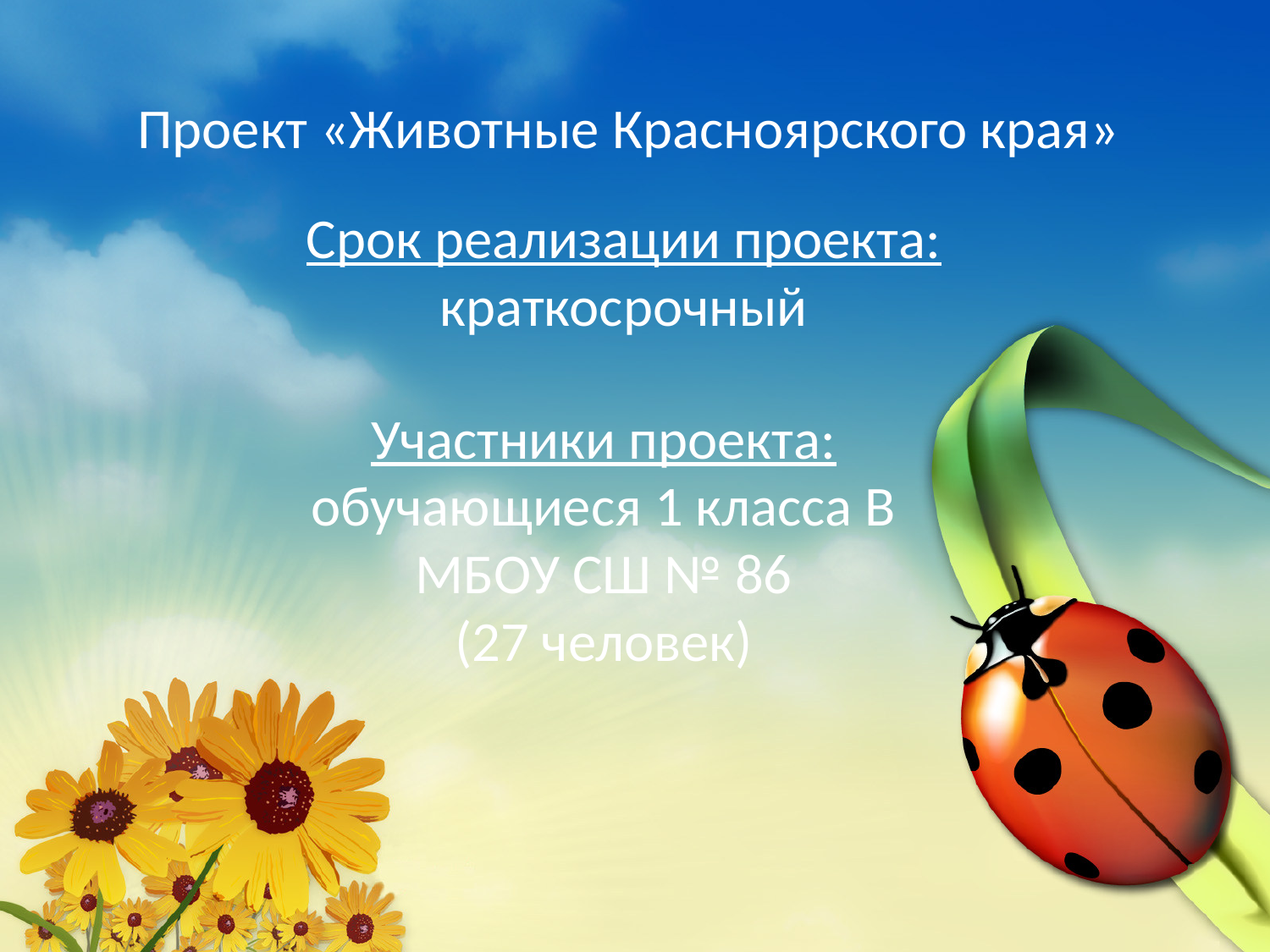

Проект «Животные Красноярского края»
Срок реализации проекта:
краткосрочный
Участники проекта:
обучающиеся 1 класса В
МБОУ СШ № 86
(27 человек)